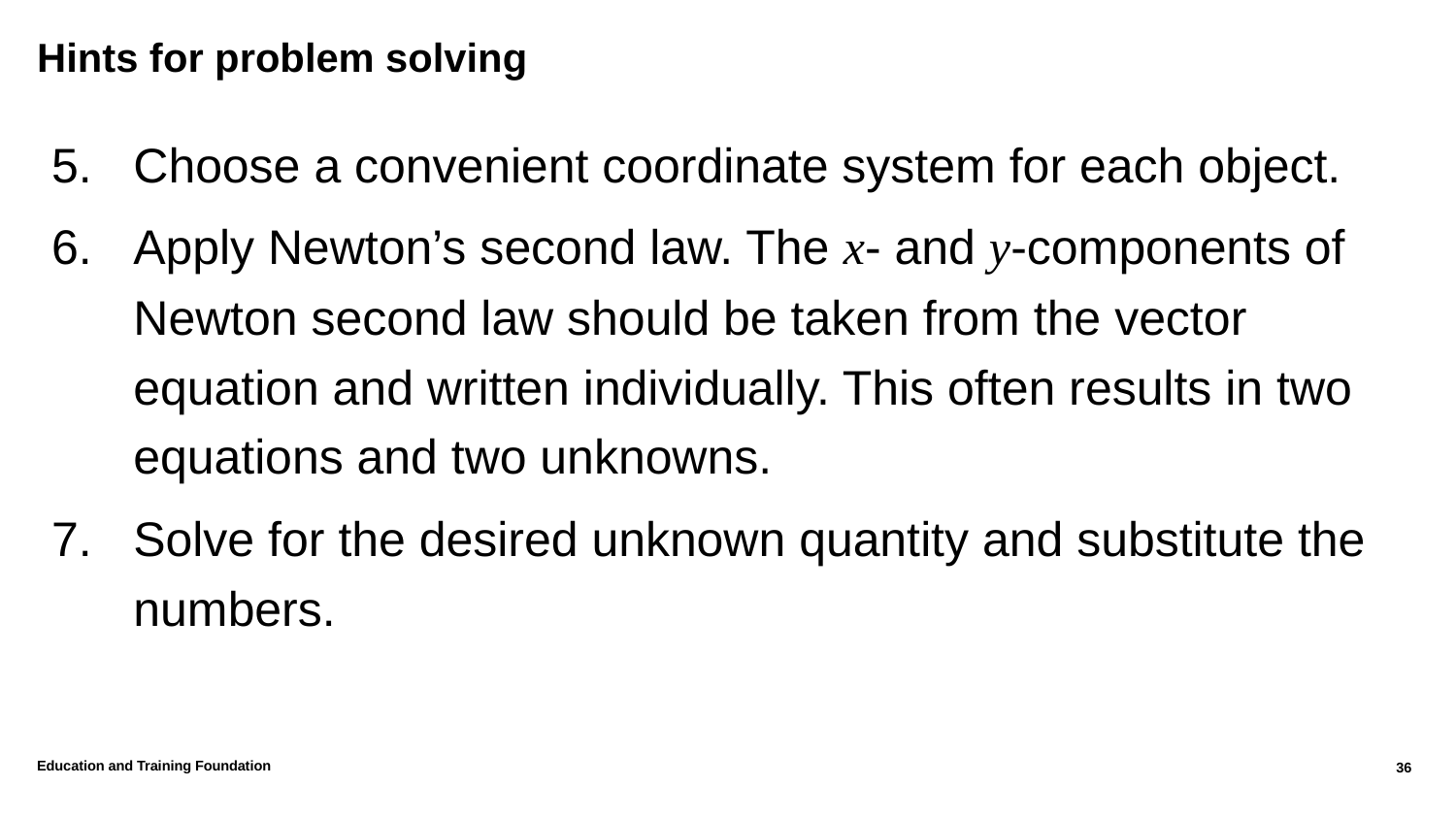

# Hints for problem solving
Choose a convenient coordinate system for each object.
Apply Newton’s second law. The x- and y-components of Newton second law should be taken from the vector equation and written individually. This often results in two equations and two unknowns.
Solve for the desired unknown quantity and substitute the numbers.

Education and Training Foundation
36